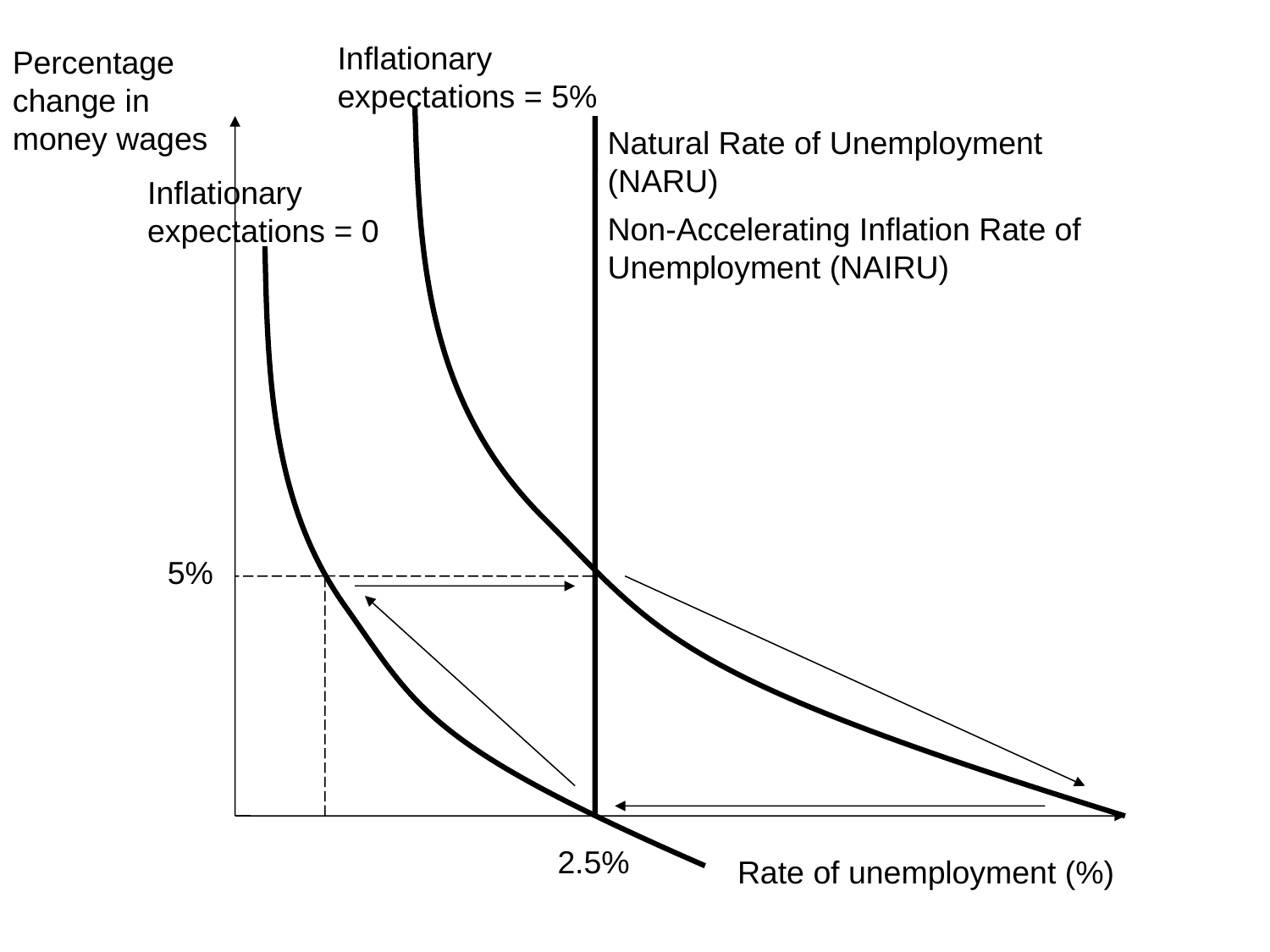

Inflationary expectations = 5%
Percentage change in money wages

Natural Rate of Unemployment (NARU)
Non-Accelerating Inflation Rate of Unemployment (NAIRU)
Inflationary expectations = 0

5%

2.5%
Rate of unemployment (%)